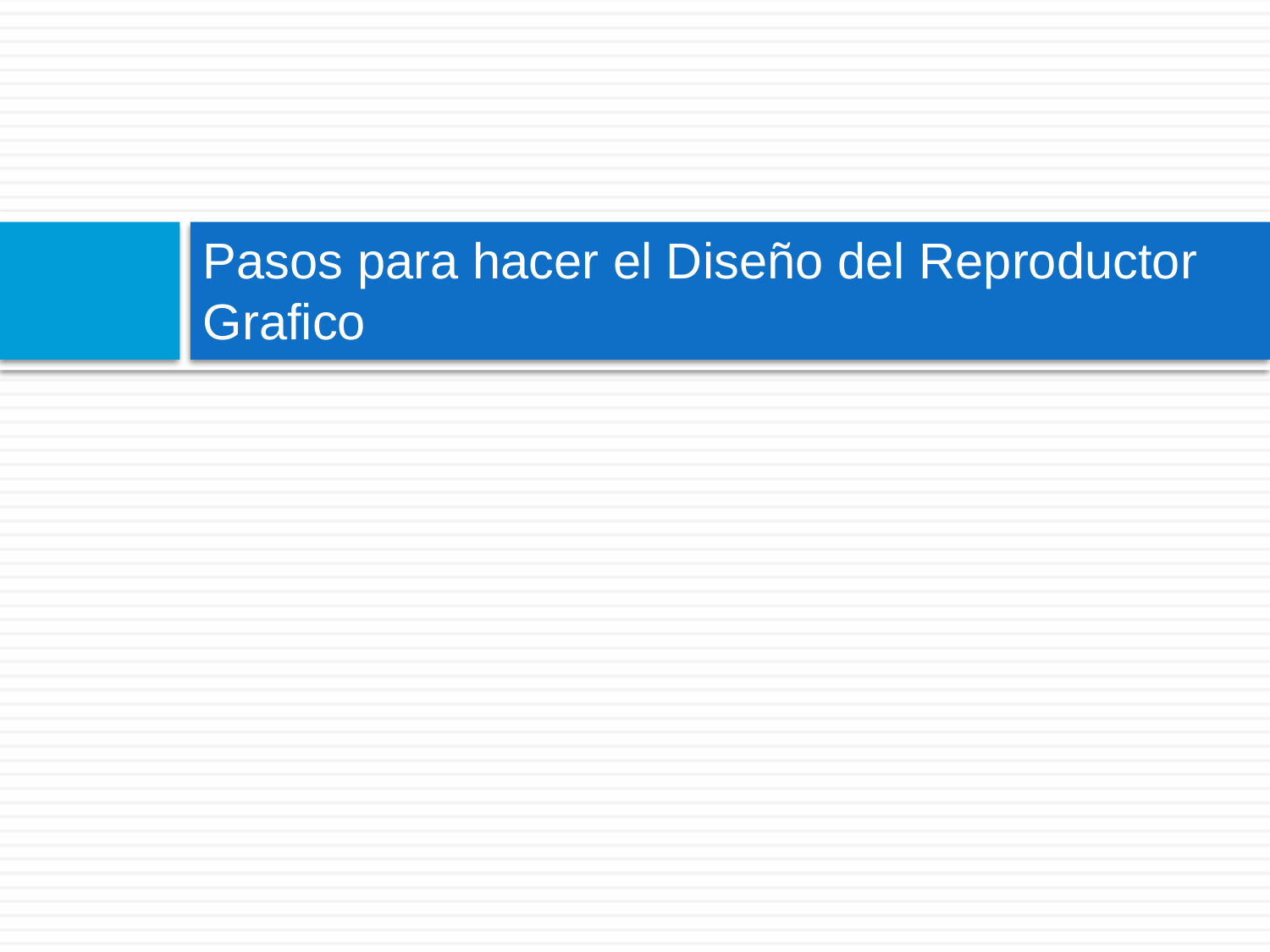

# Pasos para hacer el Diseño del Reproductor Grafico